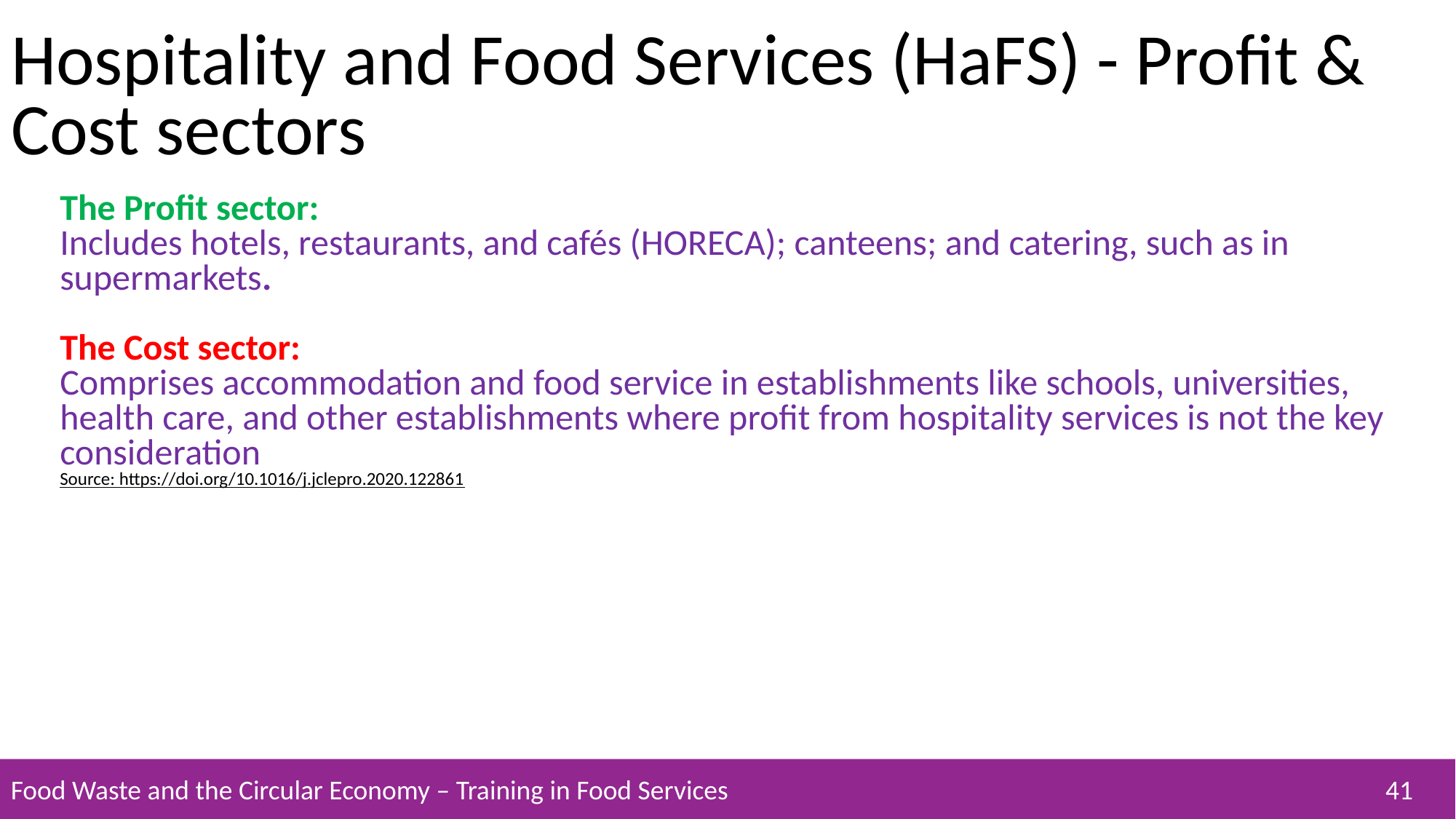

Hospitality and Food Services (HaFS) - Profit & Cost sectors
The Profit sector:
Includes hotels, restaurants, and cafés (HORECA); canteens; and catering, such as in supermarkets.

The Cost sector:
Comprises accommodation and food service in establishments like schools, universities, health care, and other establishments where profit from hospitality services is not the key consideration
Source: https://doi.org/10.1016/j.jclepro.2020.122861